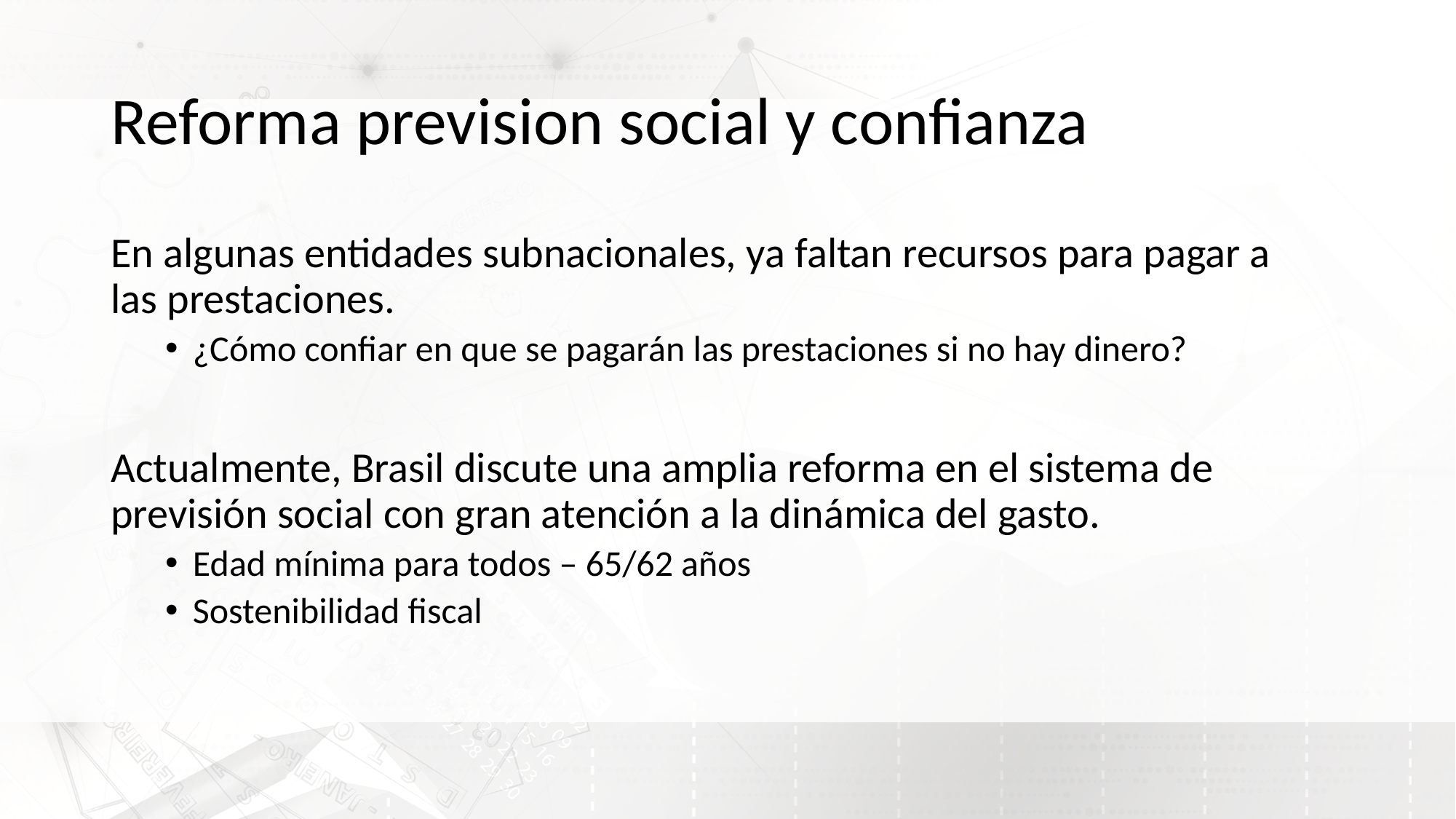

# Reforma prevision social y confianza
En algunas entidades subnacionales, ya faltan recursos para pagar a las prestaciones.
¿Cómo confiar en que se pagarán las prestaciones si no hay dinero?

Actualmente, Brasil discute una amplia reforma en el sistema de previsión social con gran atención a la dinámica del gasto.
Edad mínima para todos – 65/62 años
Sostenibilidad fiscal